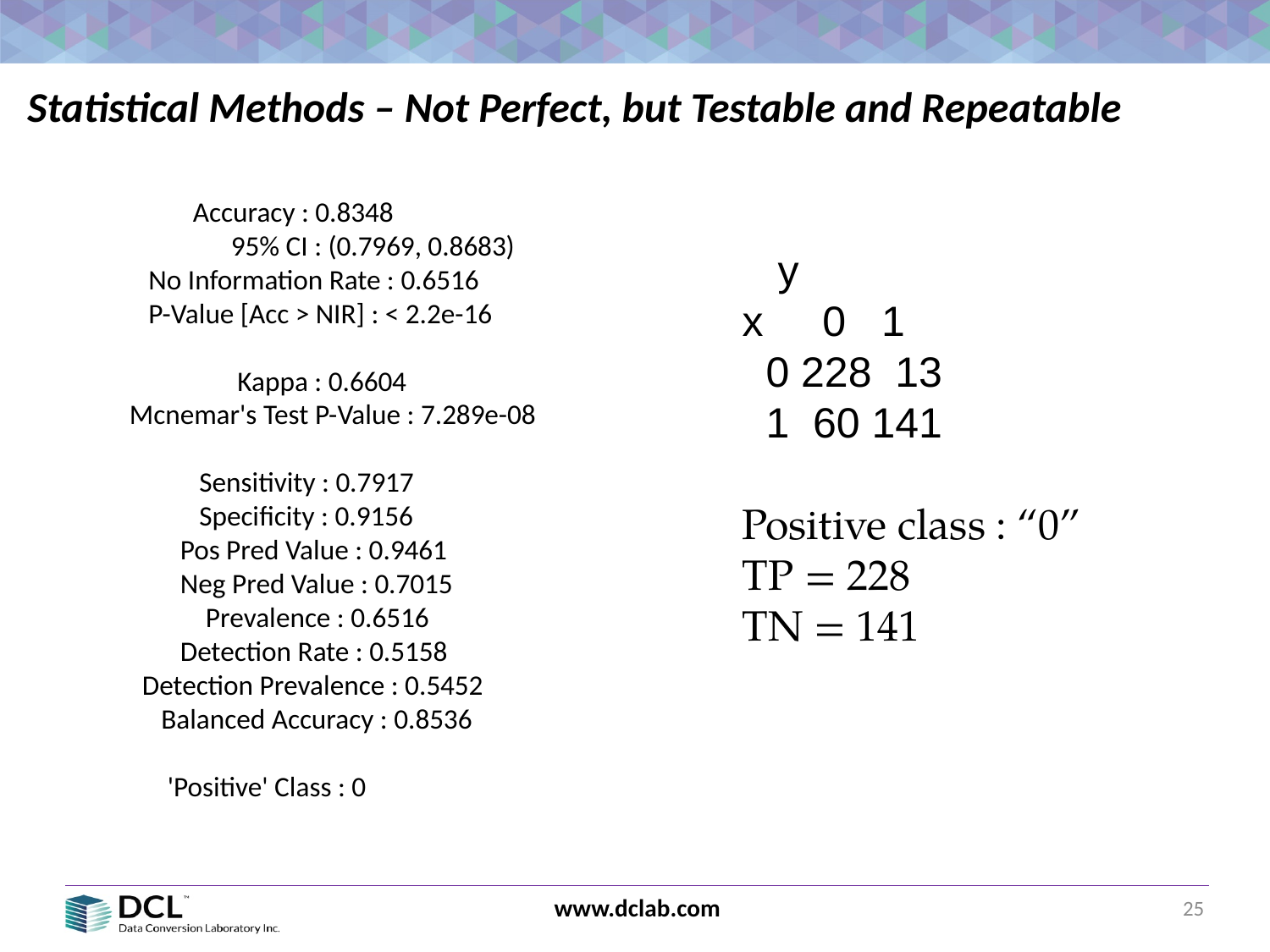

Statistical Methods – Not Perfect, but Testable and Repeatable
           Accuracy : 0.8348
                 95% CI : (0.7969, 0.8683)
    No Information Rate : 0.6516
    P-Value [Acc > NIR] : < 2.2e-16

                  Kappa : 0.6604
 Mcnemar's Test P-Value : 7.289e-08

            Sensitivity : 0.7917
            Specificity : 0.9156
         Pos Pred Value : 0.9461
         Neg Pred Value : 0.7015
             Prevalence : 0.6516
         Detection Rate : 0.5158
   Detection Prevalence : 0.5452
      Balanced Accuracy : 0.8536

       'Positive' Class : 0
   y
x     0   1
  0 228  13
  1  60 141

Positive class : “0”
TP = 228
TN = 141

25